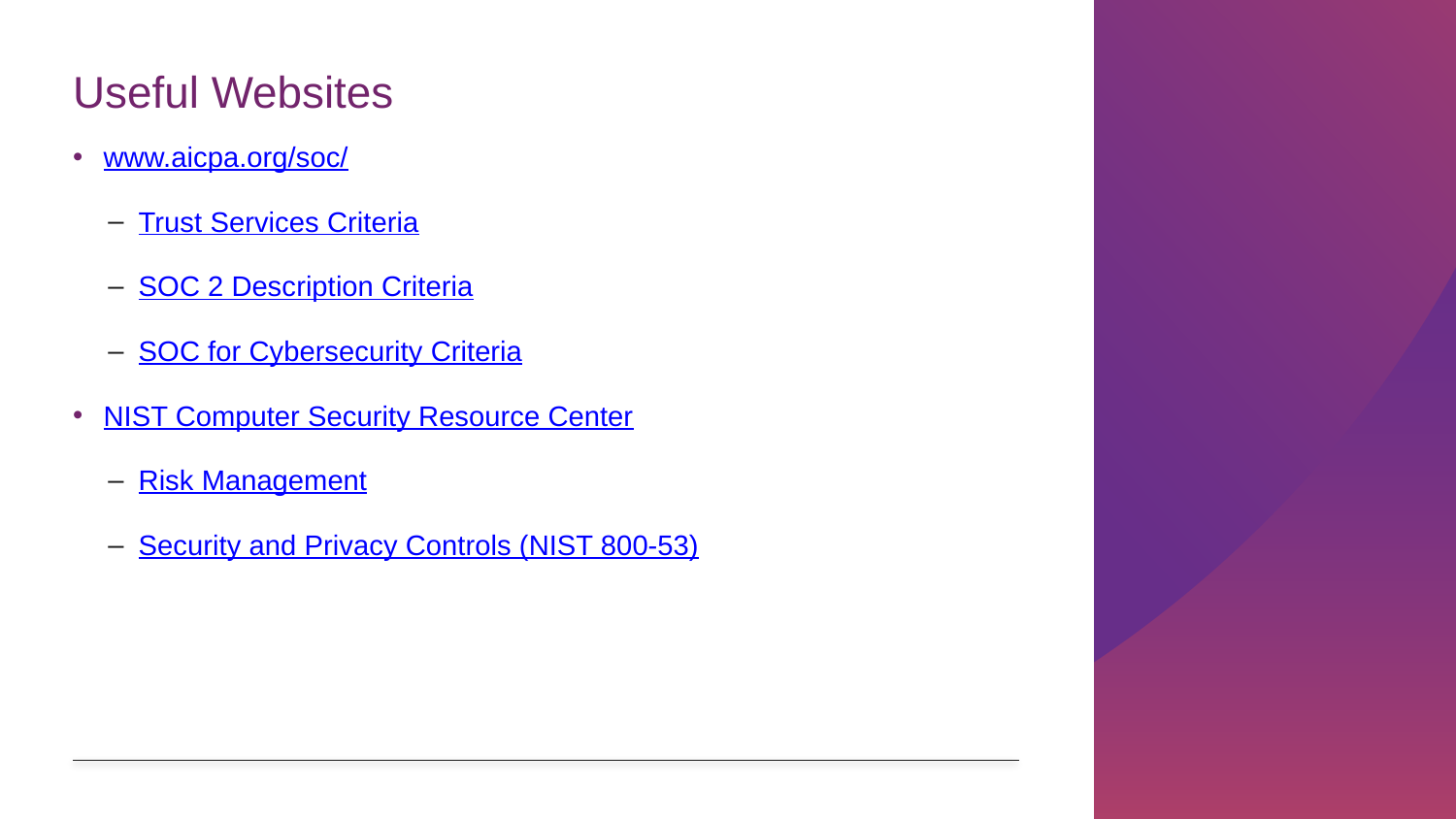

# Useful Websites
www.aicpa.org/soc/
Trust Services Criteria
SOC 2 Description Criteria
SOC for Cybersecurity Criteria
NIST Computer Security Resource Center
Risk Management
Security and Privacy Controls (NIST 800-53)